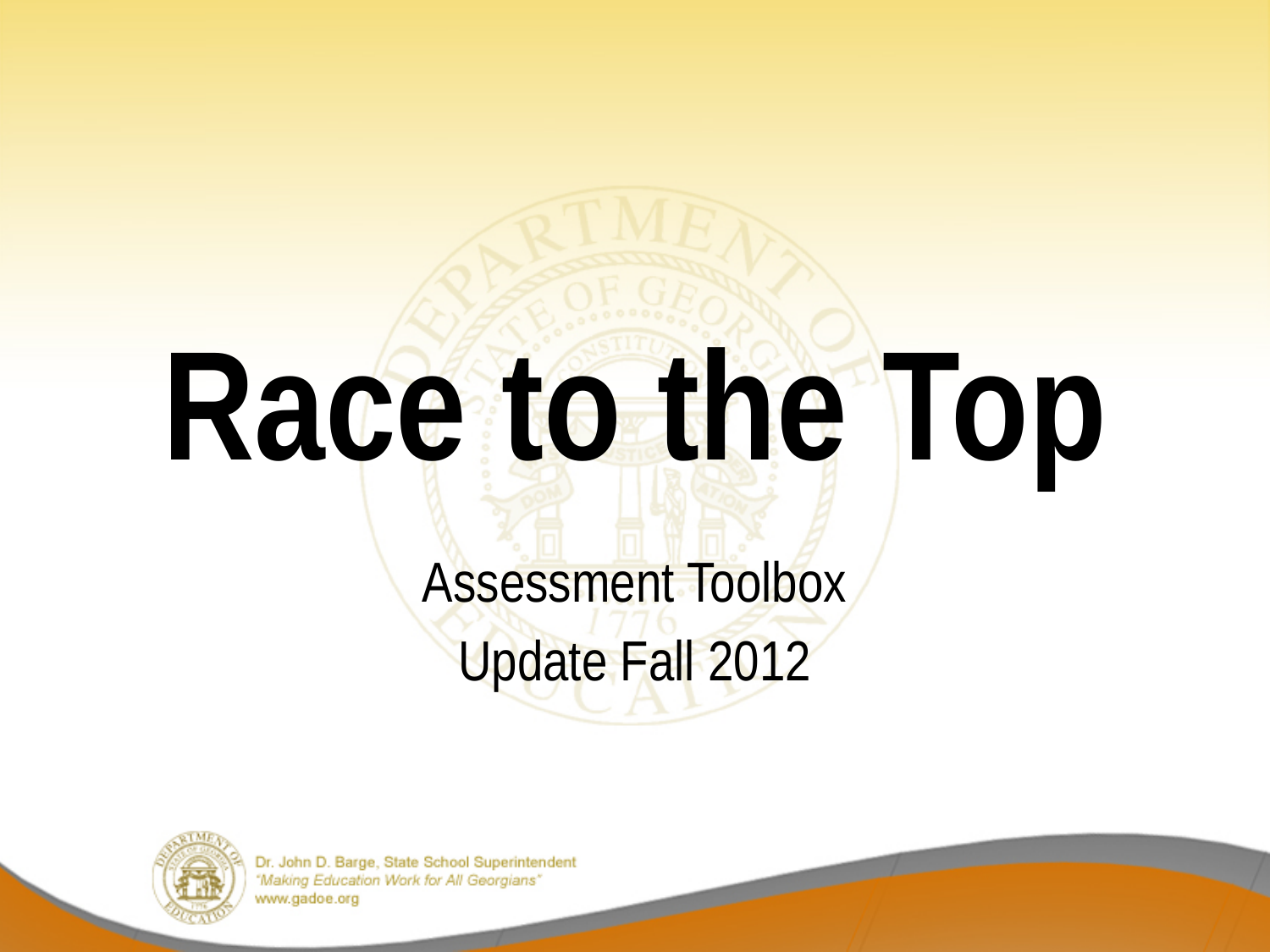

# Race to the Top
Assessment Toolbox
Update Fall 2012